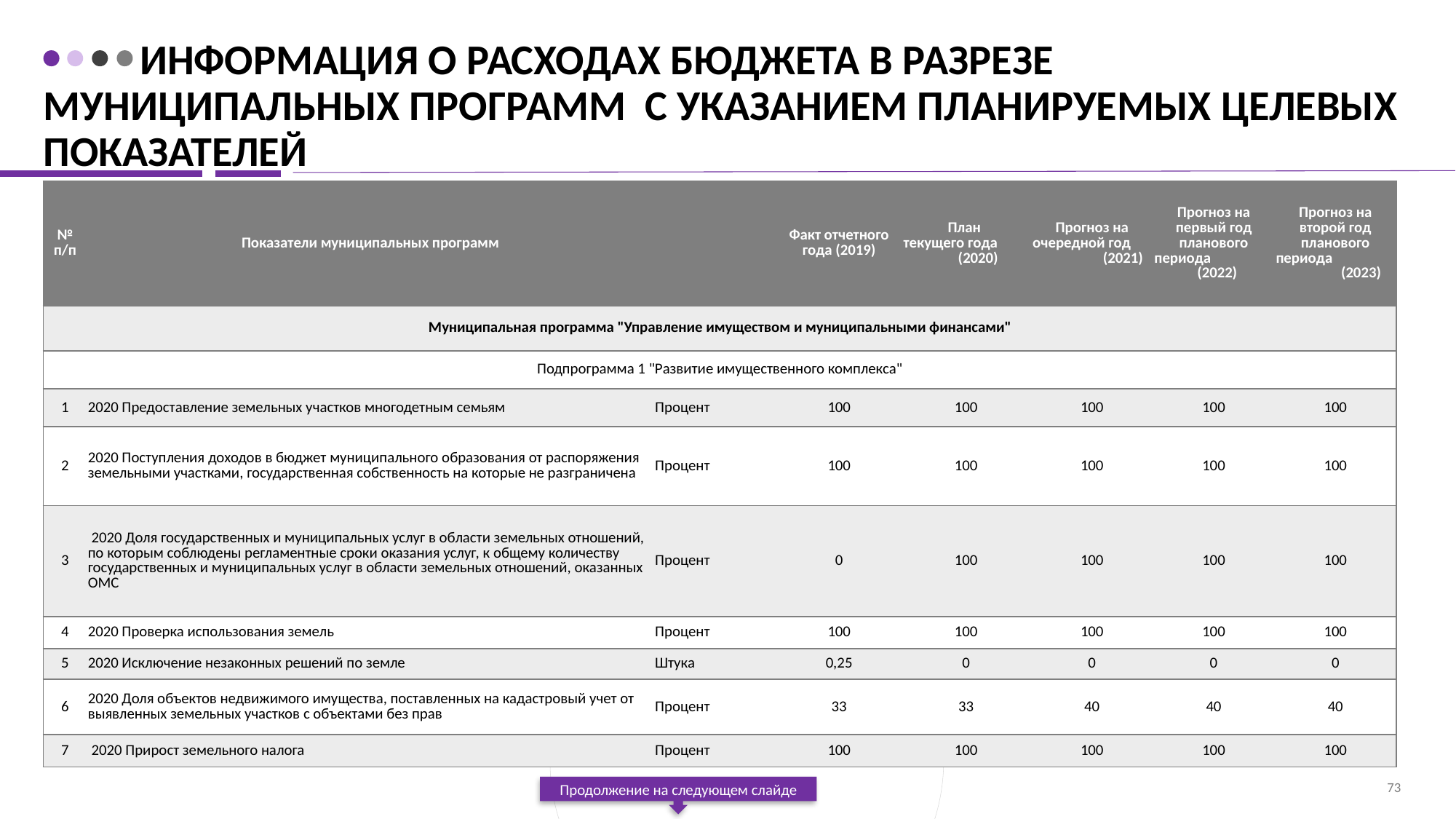

# Информация о расходах бюджета в разрезе муниципальных программ  с указанием планируемых целевых показателей
| № п/п | Показатели муниципальных программ |  | Факт отчетного года (2019) | План текущего года (2020) | Прогноз на очередной год (2021) | Прогноз на первый год планового периода (2022) | Прогноз на второй год планового периода (2023) |
| --- | --- | --- | --- | --- | --- | --- | --- |
| Муниципальная программа "Управление имуществом и муниципальными финансами" |  |  |  |  |  |  |  |
| Подпрограмма 1 "Развитие имущественного комплекса" |  |  |  |  |  |  |  |
| 1 | 2020 Предоставление земельных участков многодетным семьям | Процент | 100 | 100 | 100 | 100 | 100 |
| 2 | 2020 Поступления доходов в бюджет муниципального образования от распоряжения земельными участками, государственная собственность на которые не разграничена | Процент | 100 | 100 | 100 | 100 | 100 |
| 3 | 2020 Доля государственных и муниципальных услуг в области земельных отношений, по которым соблюдены регламентные сроки оказания услуг, к общему количеству государственных и муниципальных услуг в области земельных отношений, оказанных ОМС | Процент | 0 | 100 | 100 | 100 | 100 |
| 4 | 2020 Проверка использования земель | Процент | 100 | 100 | 100 | 100 | 100 |
| 5 | 2020 Исключение незаконных решений по земле | Штука | 0,25 | 0 | 0 | 0 | 0 |
| 6 | 2020 Доля объектов недвижимого имущества, поставленных на кадастровый учет от выявленных земельных участков с объектами без прав | Процент | 33 | 33 | 40 | 40 | 40 |
| 7 | 2020 Прирост земельного налога | Процент | 100 | 100 | 100 | 100 | 100 |
73
Продолжение на следующем слайде